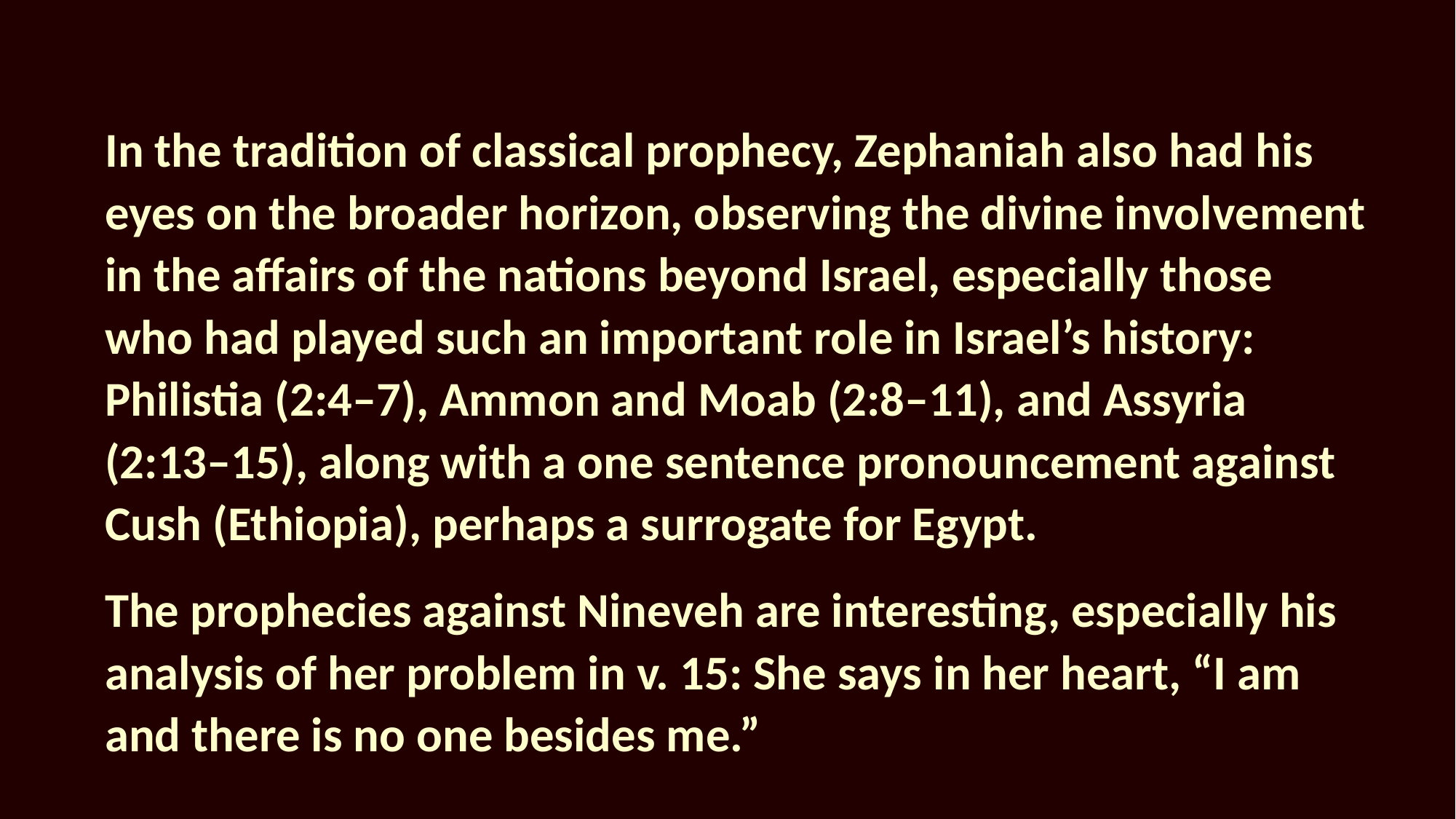

In the tradition of classical prophecy, Zephaniah also had his eyes on the broader horizon, observing the divine involvement in the affairs of the nations beyond Israel, especially those who had played such an important role in Israel’s history: Philistia (2:4–7), Ammon and Moab (2:8–11), and Assyria (2:13–15), along with a one sentence pronouncement against Cush (Ethiopia), perhaps a surrogate for Egypt.
The prophecies against Nineveh are interesting, especially his analysis of her problem in v. 15: She says in her heart, “I am and there is no one besides me.”